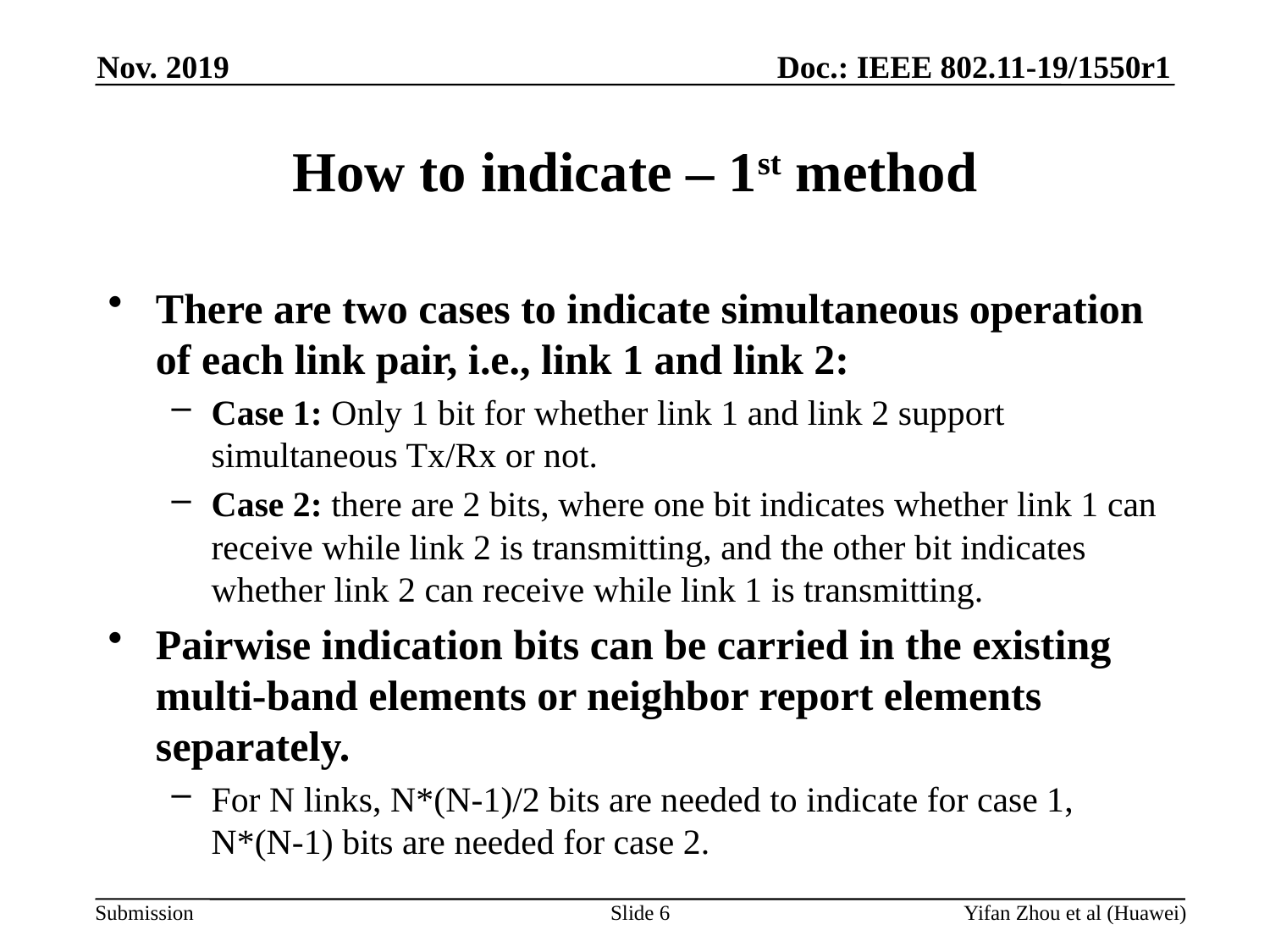

Nov. 2019
# How to indicate – 1st method
There are two cases to indicate simultaneous operation of each link pair, i.e., link 1 and link 2:
Case 1: Only 1 bit for whether link 1 and link 2 support simultaneous Tx/Rx or not.
Case 2: there are 2 bits, where one bit indicates whether link 1 can receive while link 2 is transmitting, and the other bit indicates whether link 2 can receive while link 1 is transmitting.
Pairwise indication bits can be carried in the existing multi-band elements or neighbor report elements separately.
For N links, N*(N-1)/2 bits are needed to indicate for case 1, N*(N-1) bits are needed for case 2.
Slide 6
Yifan Zhou et al (Huawei)